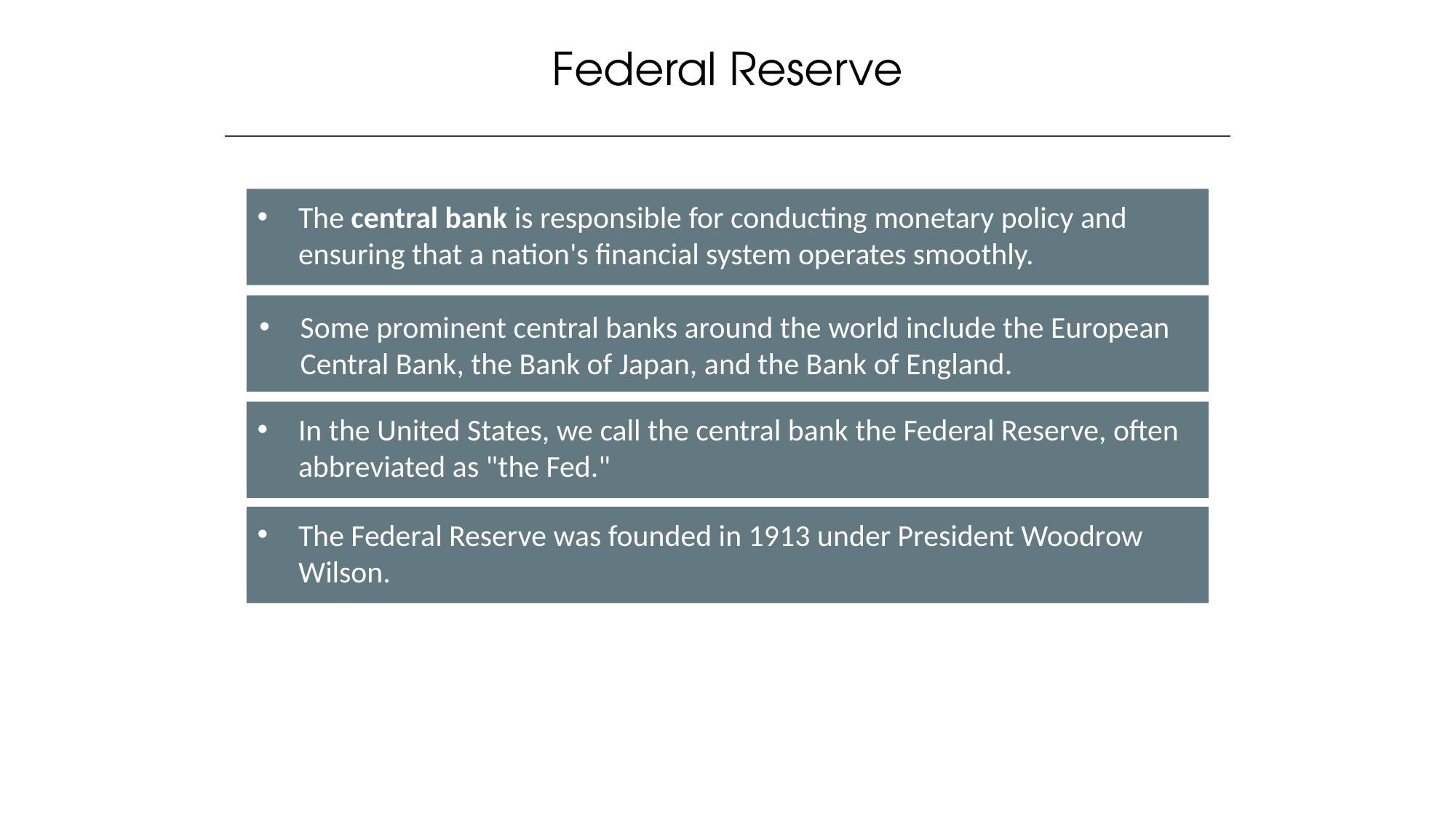

Federal Reserve

The central bank is responsible for conducting monetary policy and ensuring that a nation's financial system operates smoothly.

Some prominent central banks around the world include the European Central Bank, the Bank of Japan, and the Bank of England.

In the United States, we call the central bank the Federal Reserve, often abbreviated as "the Fed."

The Federal Reserve was founded in 1913 under President Woodrow Wilson.